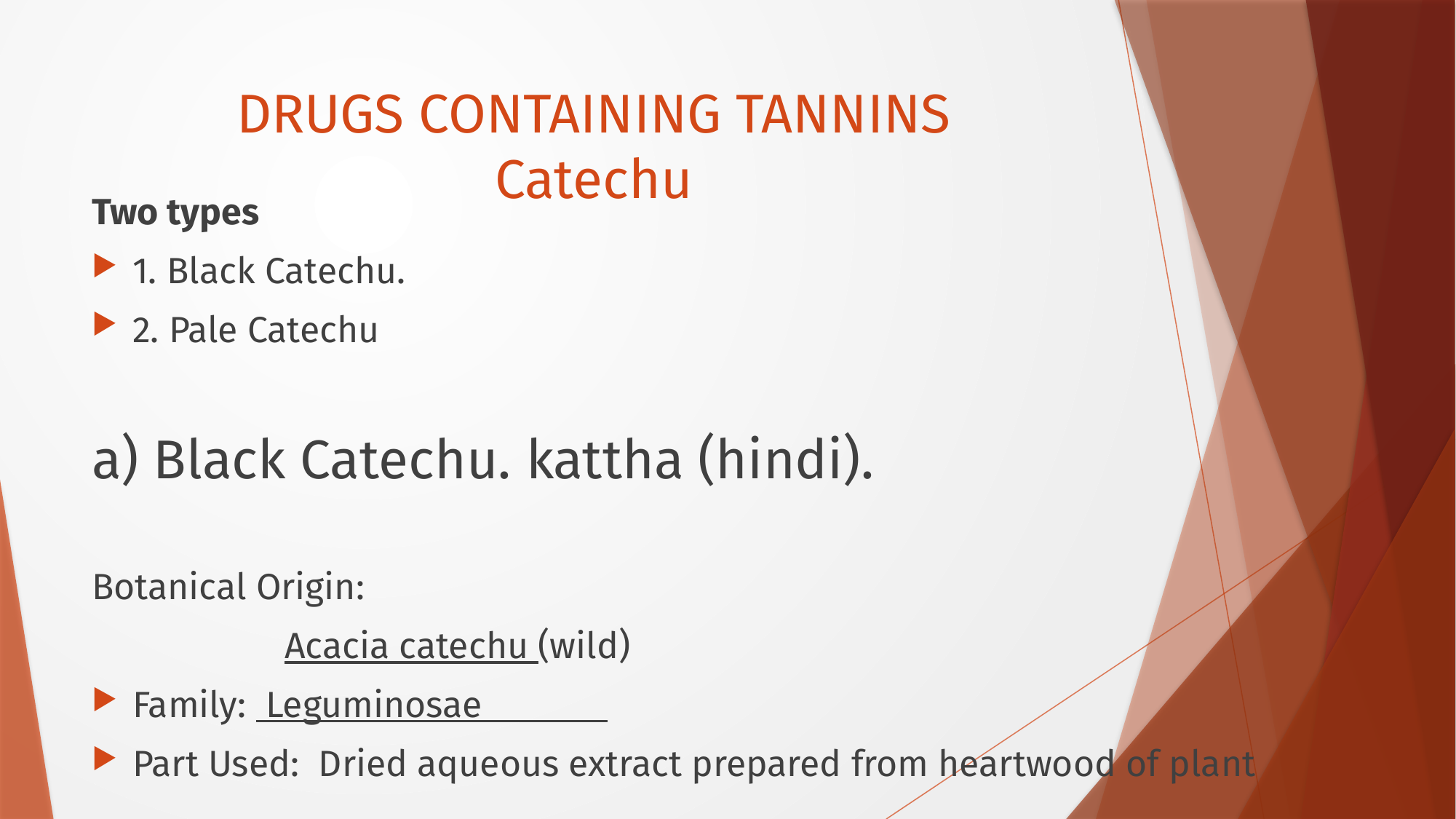

# DRUGS CONTAINING TANNINS Catechu
Two types
1. Black Catechu.
2. Pale Catechu

a) Black Catechu. kattha (hindi).

Botanical Origin:
                    Acacia catechu (wild)
Family:  Leguminosae
Part Used:  Dried aqueous extract prepared from heartwood of plant